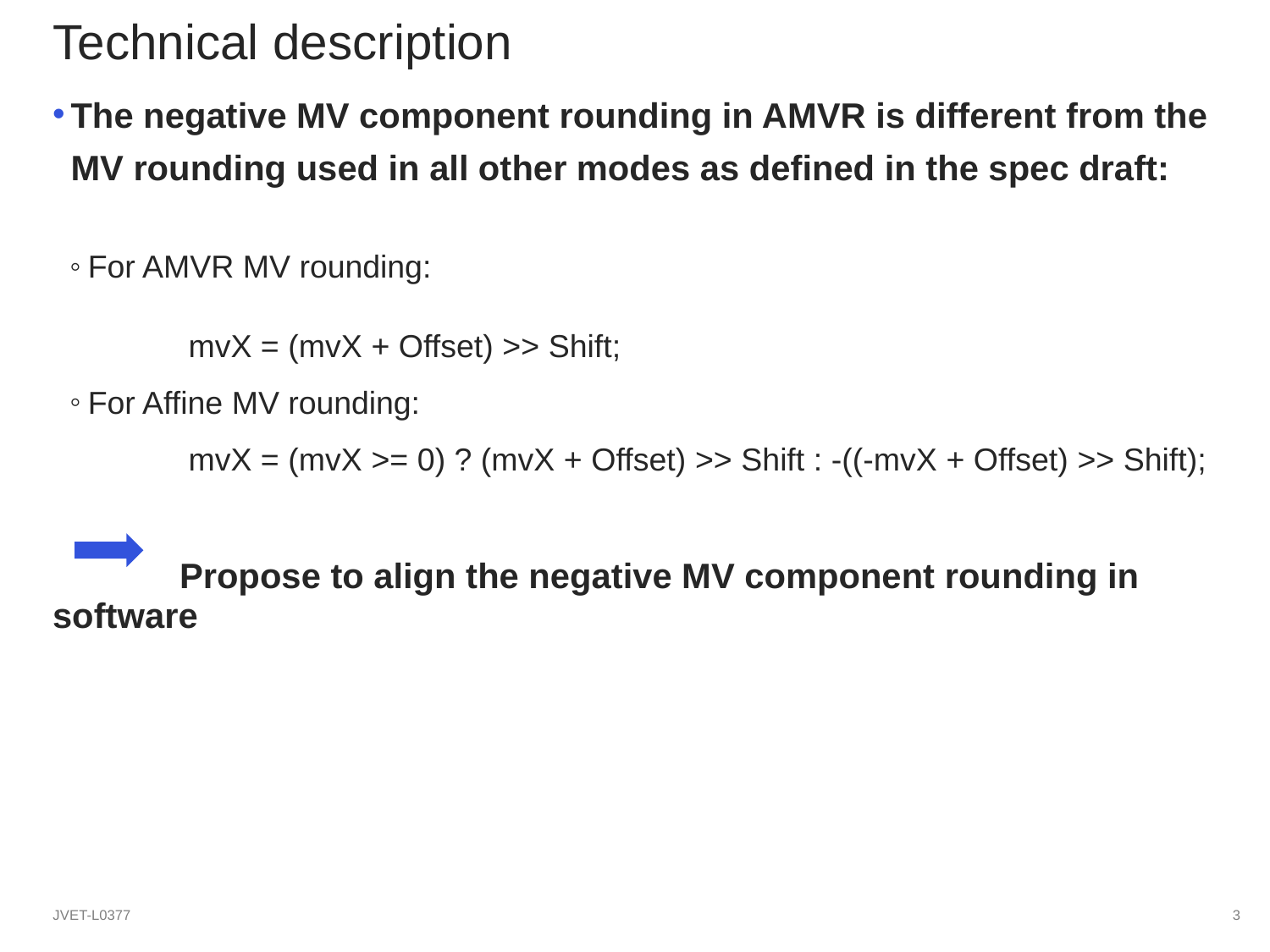

# Technical description
The negative MV component rounding in AMVR is different from the MV rounding used in all other modes as defined in the spec draft:

For AMVR MV rounding:
 	 mvX = (mvX + Offset) >> Shift;
For Affine MV rounding:
 	 mvX = (mvX >= 0) ? (mvX + Offset) >> Shift : -((-mvX + Offset) >> Shift);

	Propose to align the negative MV component rounding in software

JVET-L0377